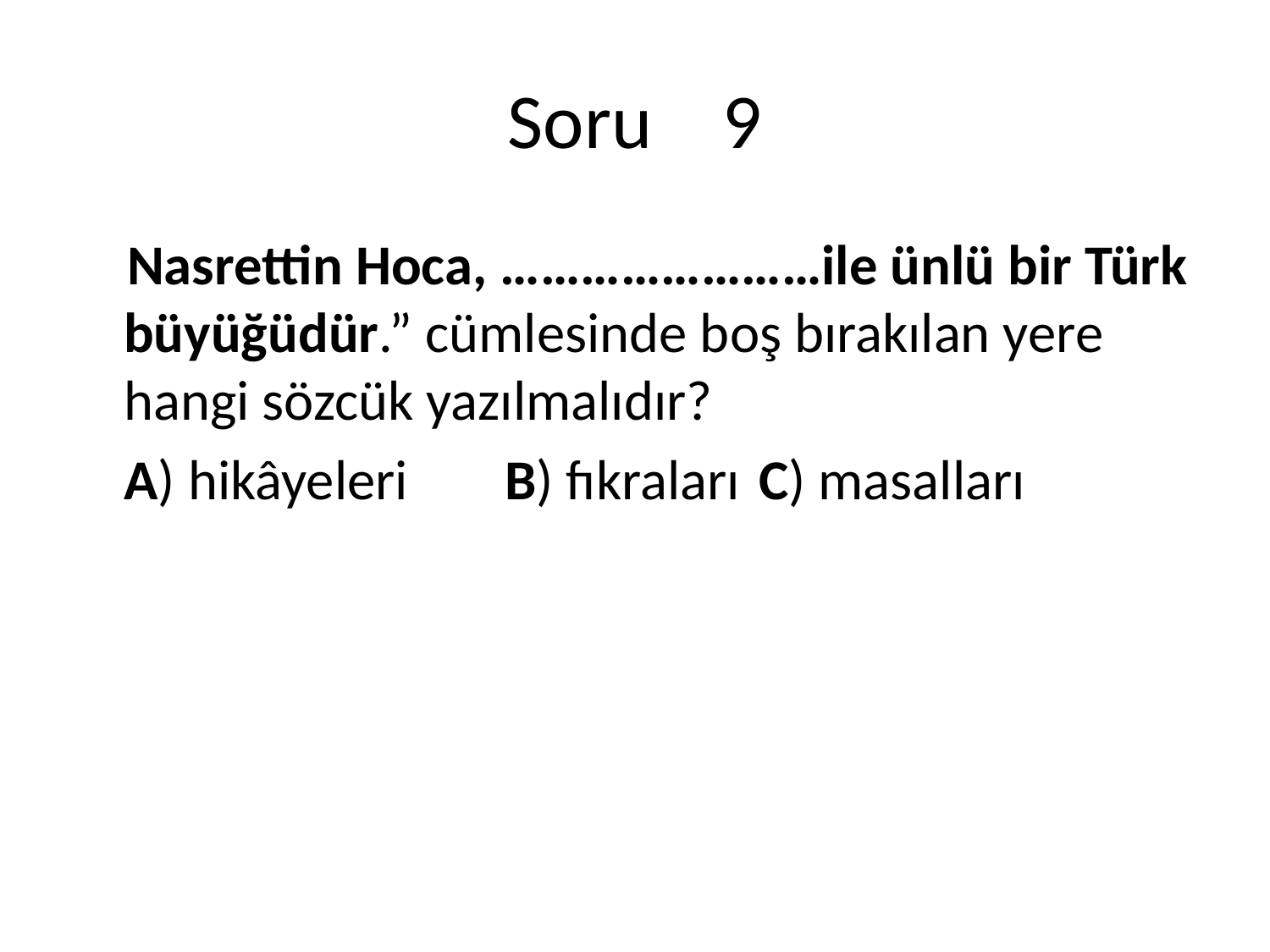

# Soru    9
    Nasrettin Hoca, ……………………ile ünlü bir Türk büyüğüdür.” cümlesinde boş bırakılan yere hangi sözcük yazılmalıdır?
	A) hikâyeleri	B) fıkraları	C) masalları